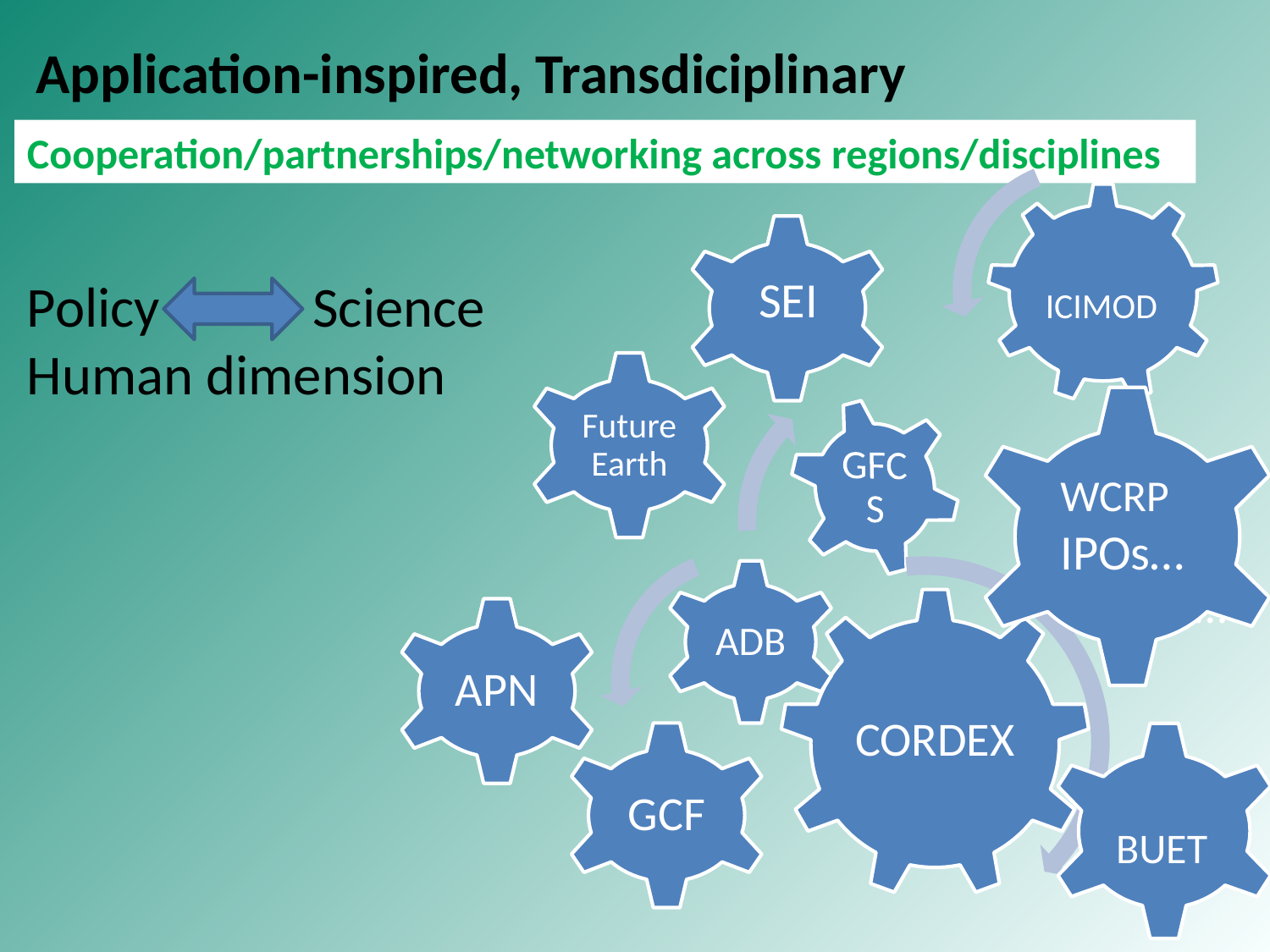

Application-inspired, Transdiciplinary
Cooperation/partnerships/networking across regions/disciplines

ICIMOD

Policy            Science
Human dimension

  SEI

Future Earth
CORDEX
ADB
GFCS
WCRP IPOs…

…

APN

GCF
  BUET